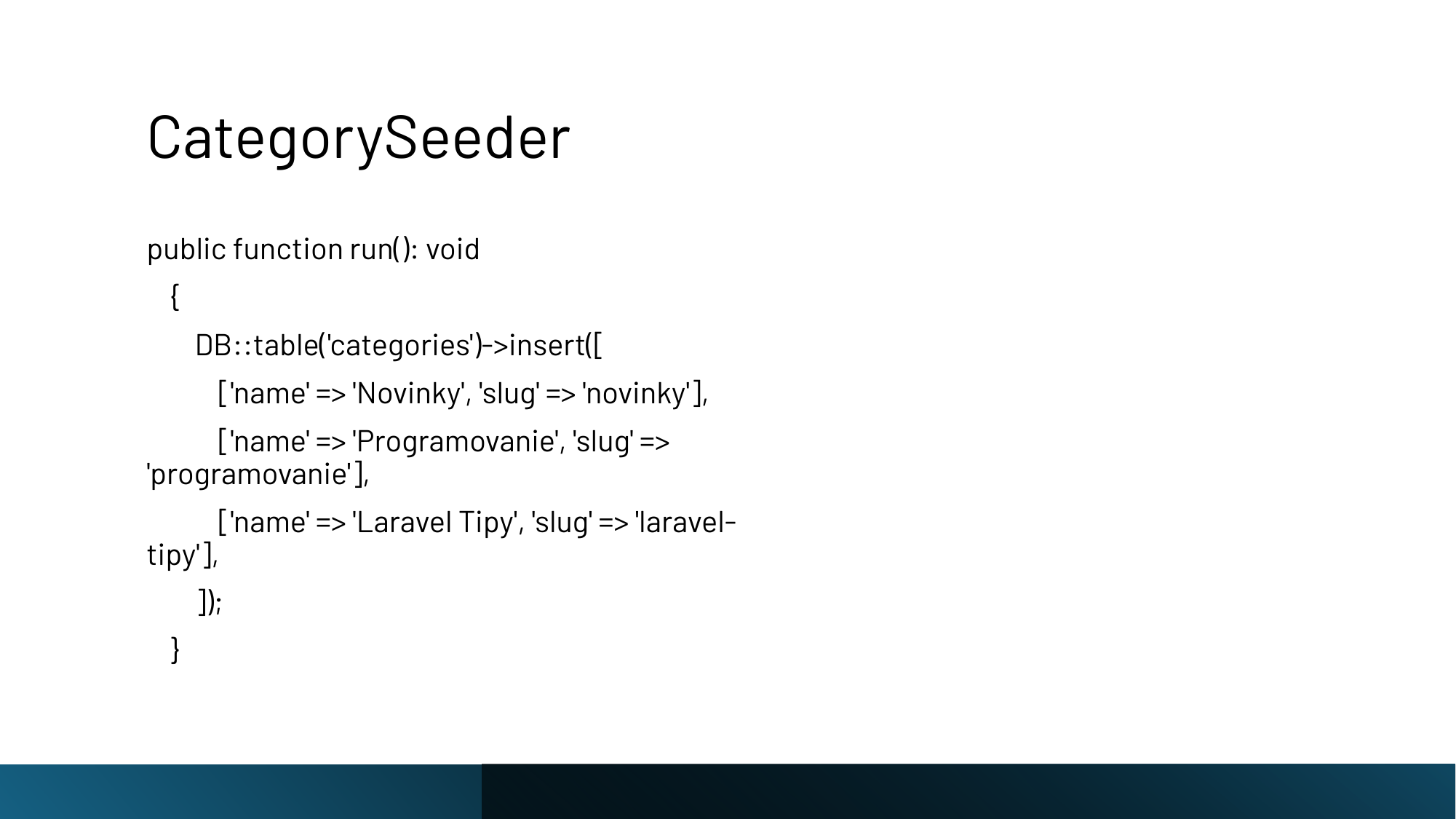

# CategorySeeder
public function run(): void
    {
        DB::table('categories')->insert([
            ['name' => 'Novinky', 'slug' => 'novinky'],
            ['name' => 'Programovanie', 'slug' => 'programovanie'],
            ['name' => 'Laravel Tipy', 'slug' => 'laravel-tipy'],
        ]);
    }